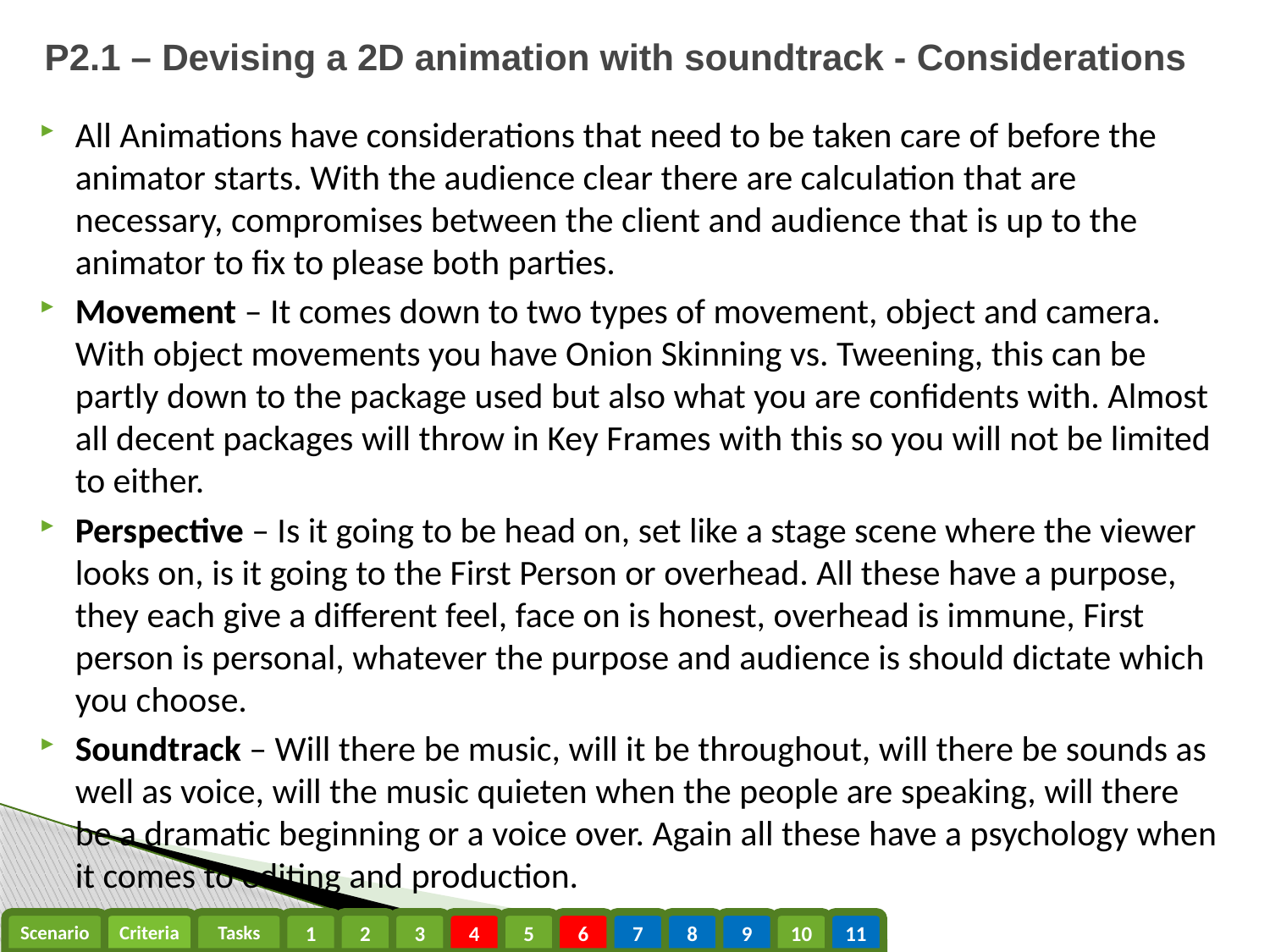

# P2.1 – Devising a 2D animation with soundtrack - Considerations
All Animations have considerations that need to be taken care of before the animator starts. With the audience clear there are calculation that are necessary, compromises between the client and audience that is up to the animator to fix to please both parties.
Movement – It comes down to two types of movement, object and camera. With object movements you have Onion Skinning vs. Tweening, this can be partly down to the package used but also what you are confidents with. Almost all decent packages will throw in Key Frames with this so you will not be limited to either.
Perspective – Is it going to be head on, set like a stage scene where the viewer looks on, is it going to the First Person or overhead. All these have a purpose, they each give a different feel, face on is honest, overhead is immune, First person is personal, whatever the purpose and audience is should dictate which you choose.
Soundtrack – Will there be music, will it be throughout, will there be sounds as well as voice, will the music quieten when the people are speaking, will there be a dramatic beginning or a voice over. Again all these have a psychology when it comes to editing and production.